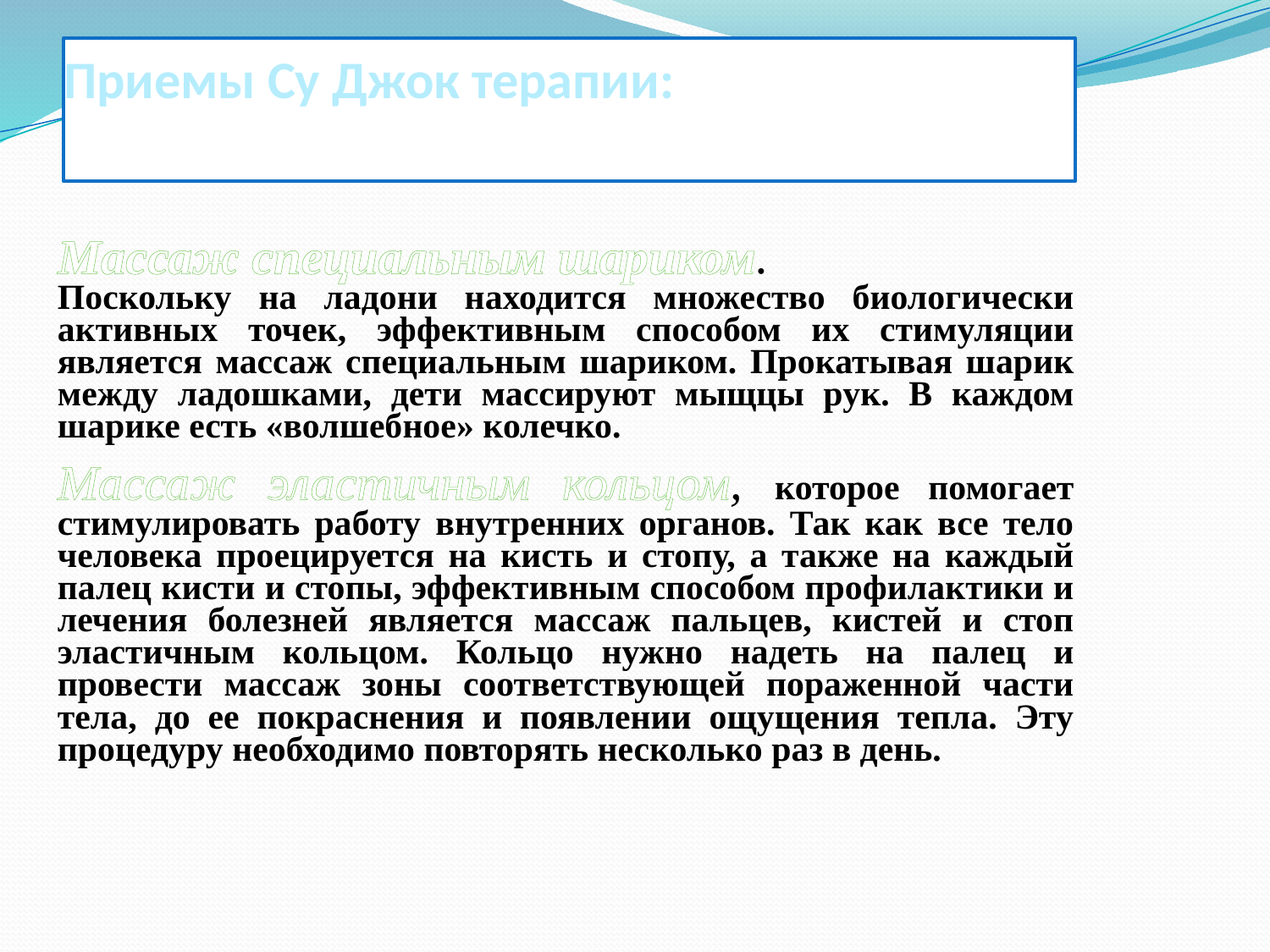

# Приемы Су Джок терапии:
Массаж специальным шариком.
Поскольку на ладони находится множество биологически активных точек, эффективным способом их стимуляции является массаж специальным шариком. Прокатывая шарик между ладошками, дети массируют мыщцы рук. В каждом шарике есть «волшебное» колечко.

Массаж эластичным кольцом, которое помогает стимулировать работу внутренних органов. Так как все тело человека проецируется на кисть и стопу, а также на каждый палец кисти и стопы, эффективным способом профилактики и лечения болезней является массаж пальцев, кистей и стоп эластичным кольцом. Кольцо нужно надеть на палец и провести массаж зоны соответствующей пораженной части тела, до ее покраснения и появлении ощущения тепла. Эту процедуру необходимо повторять несколько раз в день.